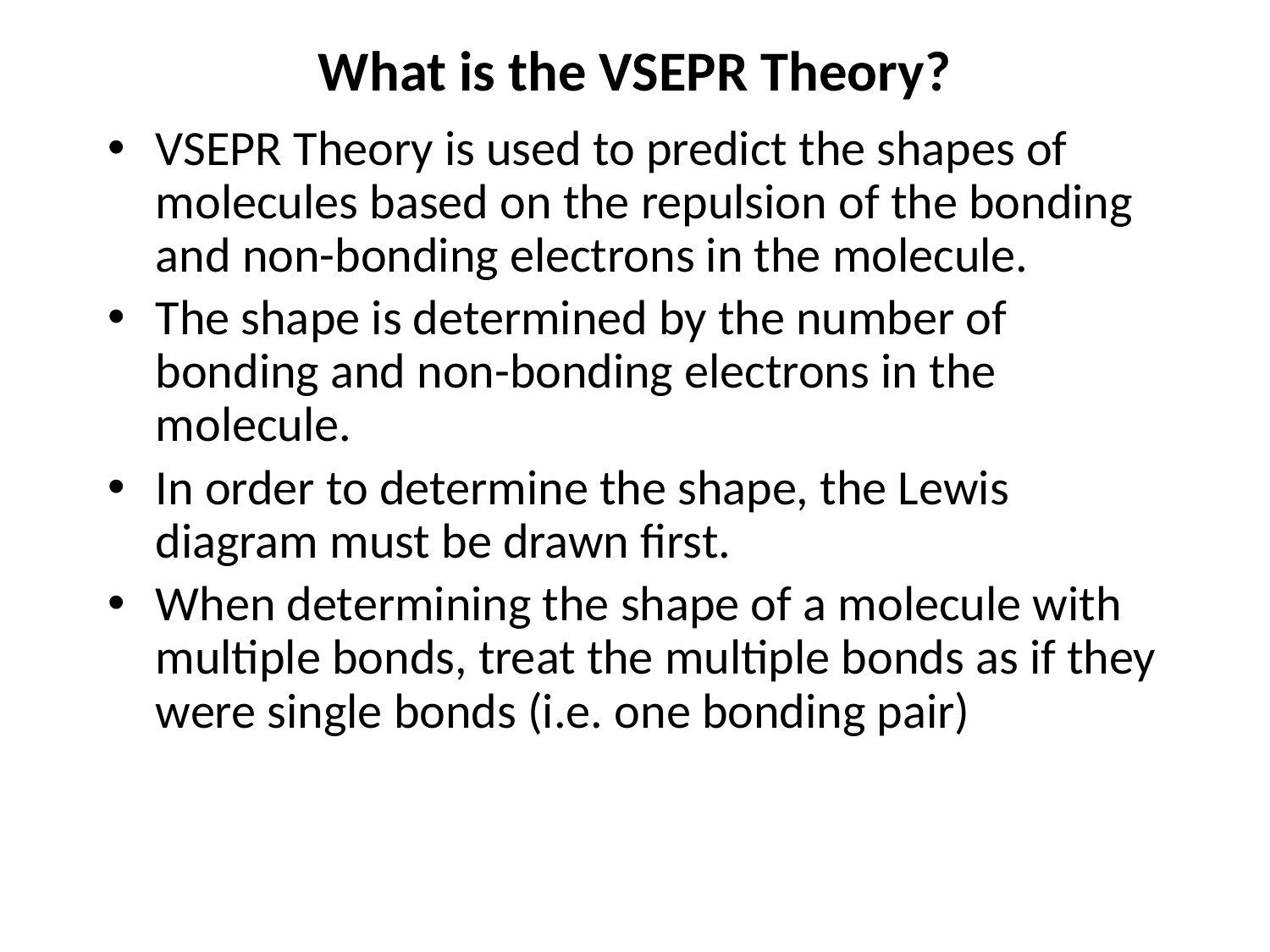

# What is the VSEPR Theory?
VSEPR Theory is used to predict the shapes of molecules based on the repulsion of the bonding and non-bonding electrons in the molecule.
The shape is determined by the number of bonding and non-bonding electrons in the molecule.
In order to determine the shape, the Lewis diagram must be drawn first.
When determining the shape of a molecule with multiple bonds, treat the multiple bonds as if they were single bonds (i.e. one bonding pair)